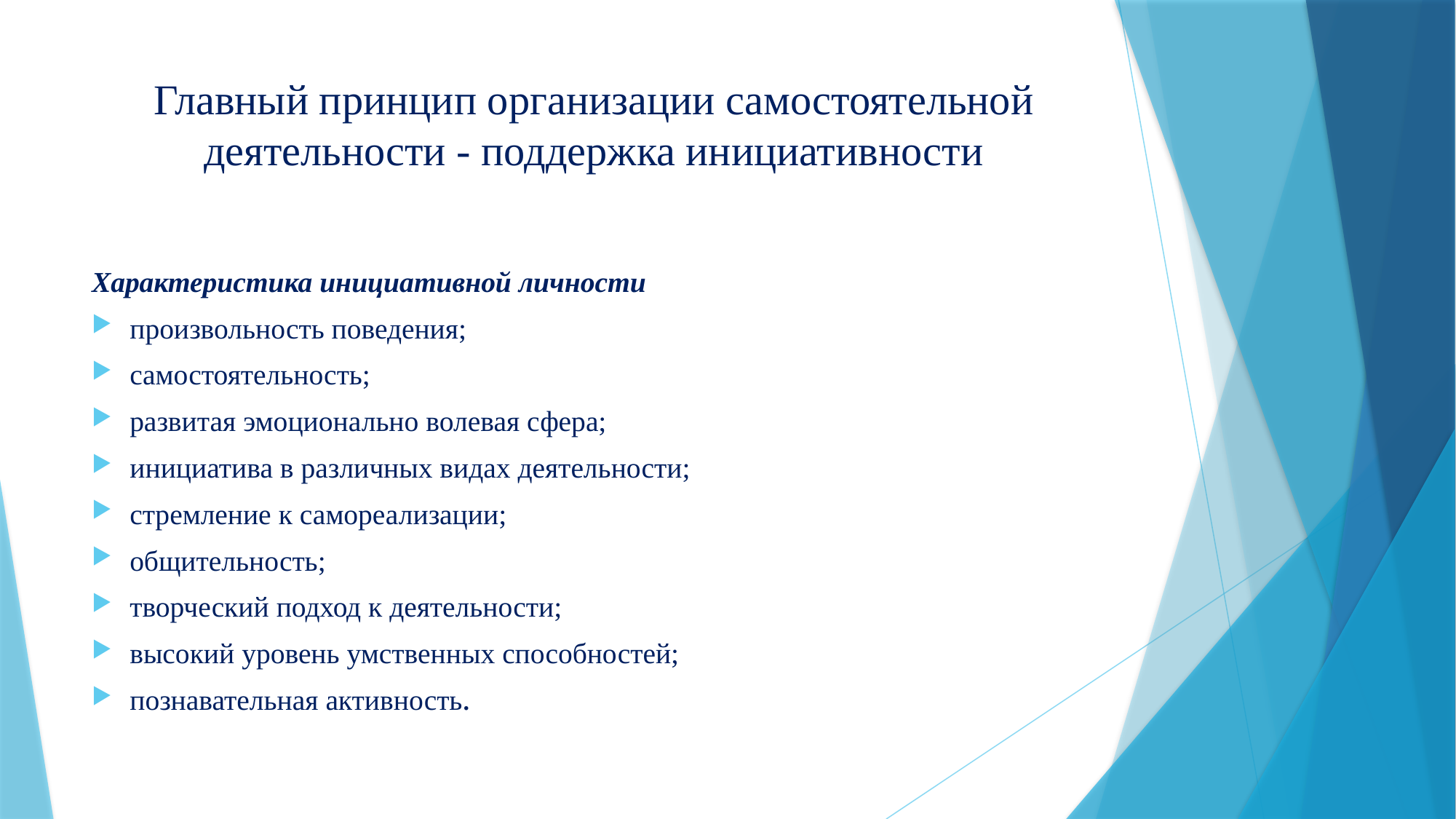

# Главный принцип организации самостоятельной деятельности - поддержка инициативности
Характеристика инициативной личности
произвольность поведения;
самостоятельность;
развитая эмоционально волевая сфера;
инициатива в различных видах деятельности;
стремление к самореализации;
общительность;
творческий подход к деятельности;
высокий уровень умственных способностей;
познавательная активность.